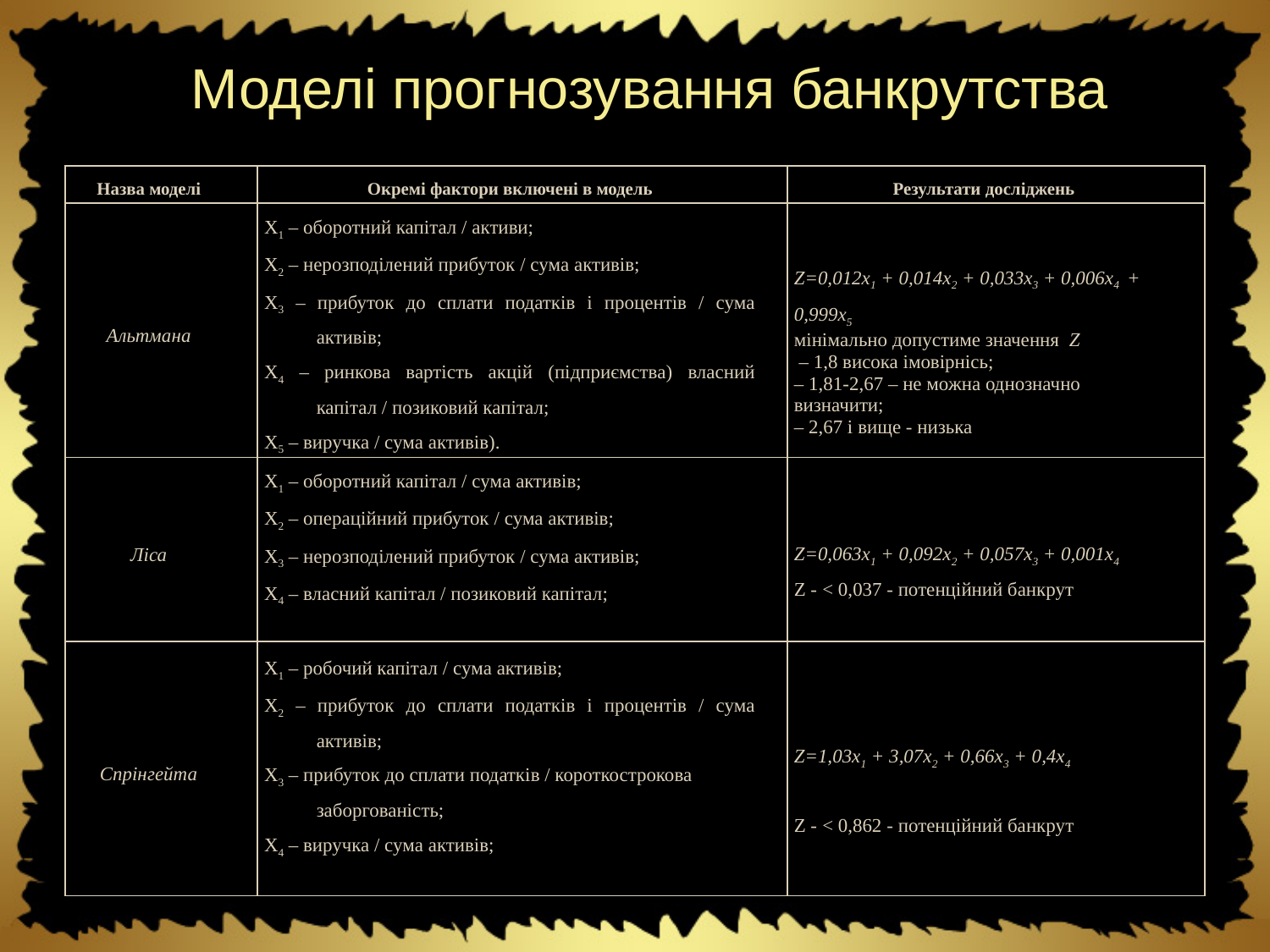

Моделі прогнозування банкрутства
| Назва моделі | Окремі фактори включені в модель | Результати досліджень |
| --- | --- | --- |
| Альтмана | Х1 – оборотний капітал / активи; Х2 – нерозподілений прибуток / сума активів; Х3 – прибуток до сплати податків і процентів / сума активів; Х4 – ринкова вартість акцій (підприємства) власний капітал / позиковий капітал; Х5 – виручка / сума активів). | Z=0,012х1 + 0,014х2 + 0,033х3 + 0,006х4 + 0,999х5 мінімально допустиме значення Z – 1,8 висока імовірнісь; – 1,81-2,67 – не можна однозначно визначити; – 2,67 і вище - низька |
| Ліса | Х1 – оборотний капітал / сума активів; Х2 – операційний прибуток / сума активів; Х3 – нерозподілений прибуток / сума активів; Х4 – власний капітал / позиковий капітал; | Z=0,063х1 + 0,092х2 + 0,057х3 + 0,001х4 Z - < 0,037 - потенційний банкрут |
| Спрінгейта | Х1 – робочий капітал / сума активів; Х2 – прибуток до сплати податків і процентів / сума активів; Х3 – прибуток до сплати податків / короткострокова заборгованість; Х4 – виручка / сума активів; | Z=1,03х1 + 3,07х2 + 0,66х3 + 0,4х4   Z - < 0,862 - потенційний банкрут |